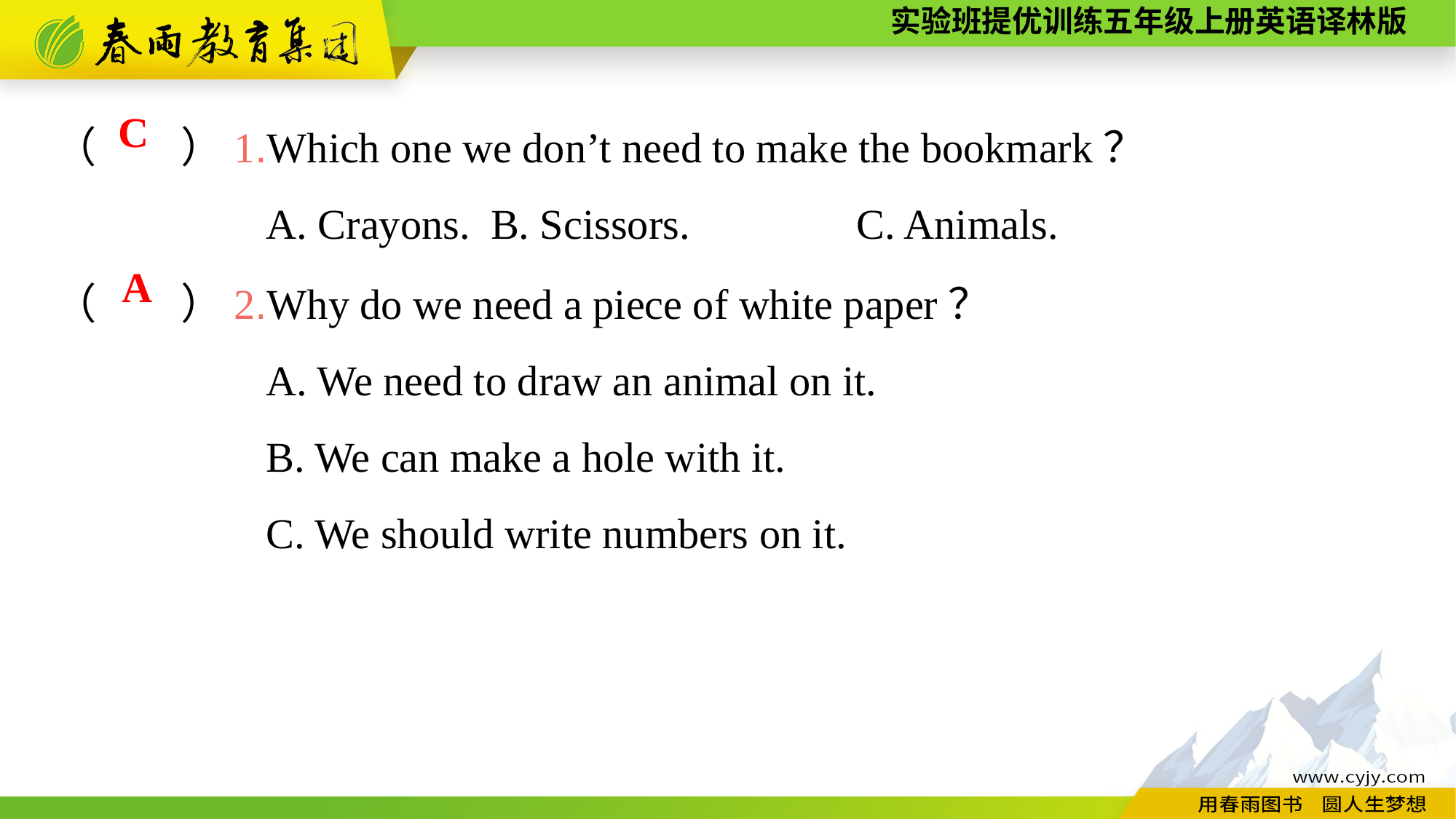

（　　）1.Which one we don’t need to make the bookmark？
A. Crayons.	B. Scissors.	              C. Animals.
C
（　　）2.Why do we need a piece of white paper？
A. We need to draw an animal on it.
B. We can make a hole with it.
C. We should write numbers on it.
A